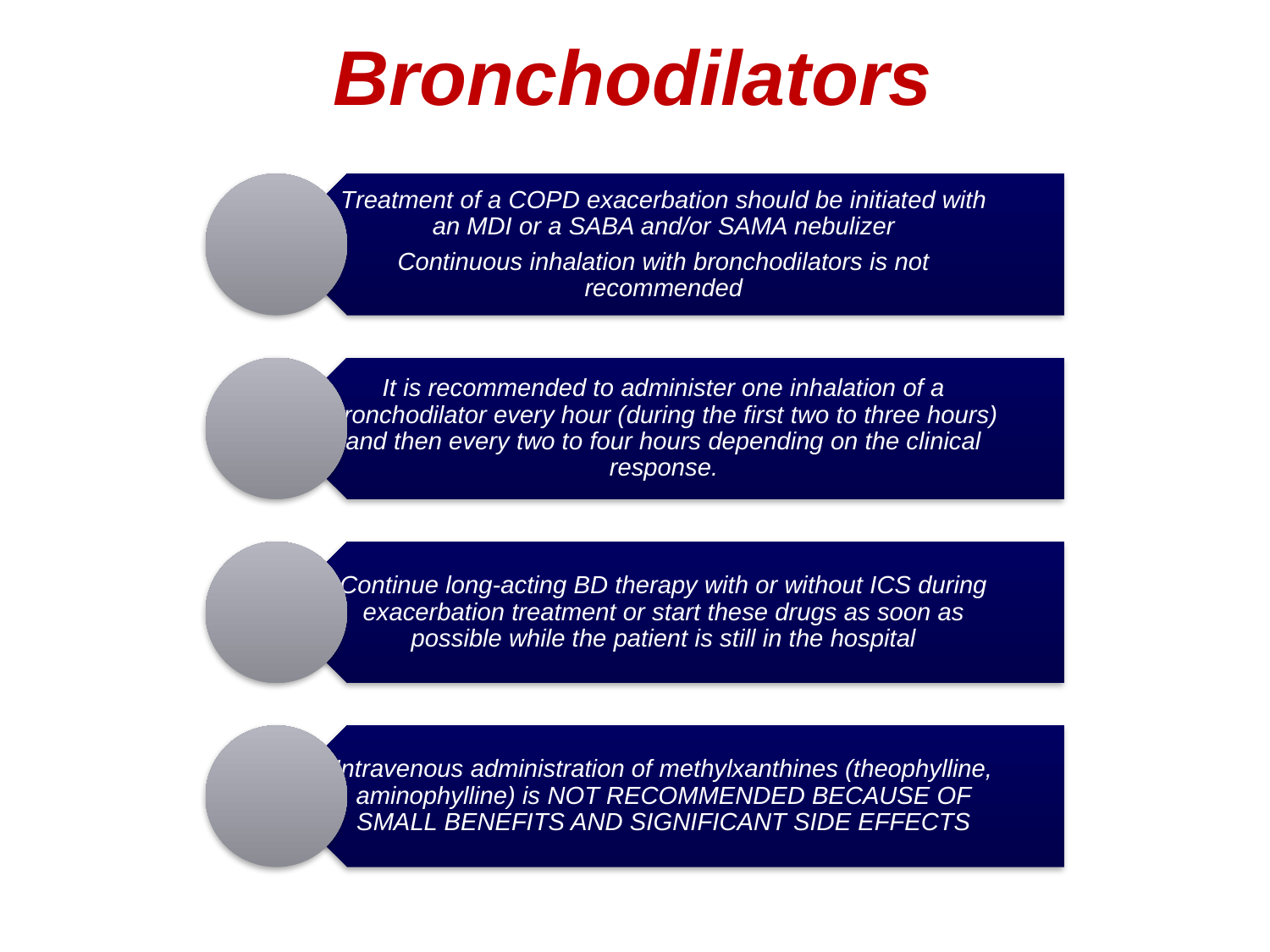

# Bronchodilators
Treatment of a COPD exacerbation should be initiated with an MDI or a SABA and/or SAMA nebulizer
Continuous inhalation with bronchodilators is not recommended
It is recommended to administer one inhalation of a bronchodilator every hour (during the first two to three hours) and then every two to four hours depending on the clinical response.
Continue long-acting BD therapy with or without ICS during exacerbation treatment or start these drugs as soon as possible while the patient is still in the hospital
Intravenous administration of methylxanthines (theophylline, aminophylline) is NOT RECOMMENDED BECAUSE OF SMALL BENEFITS AND SIGNIFICANT SIDE EFFECTS